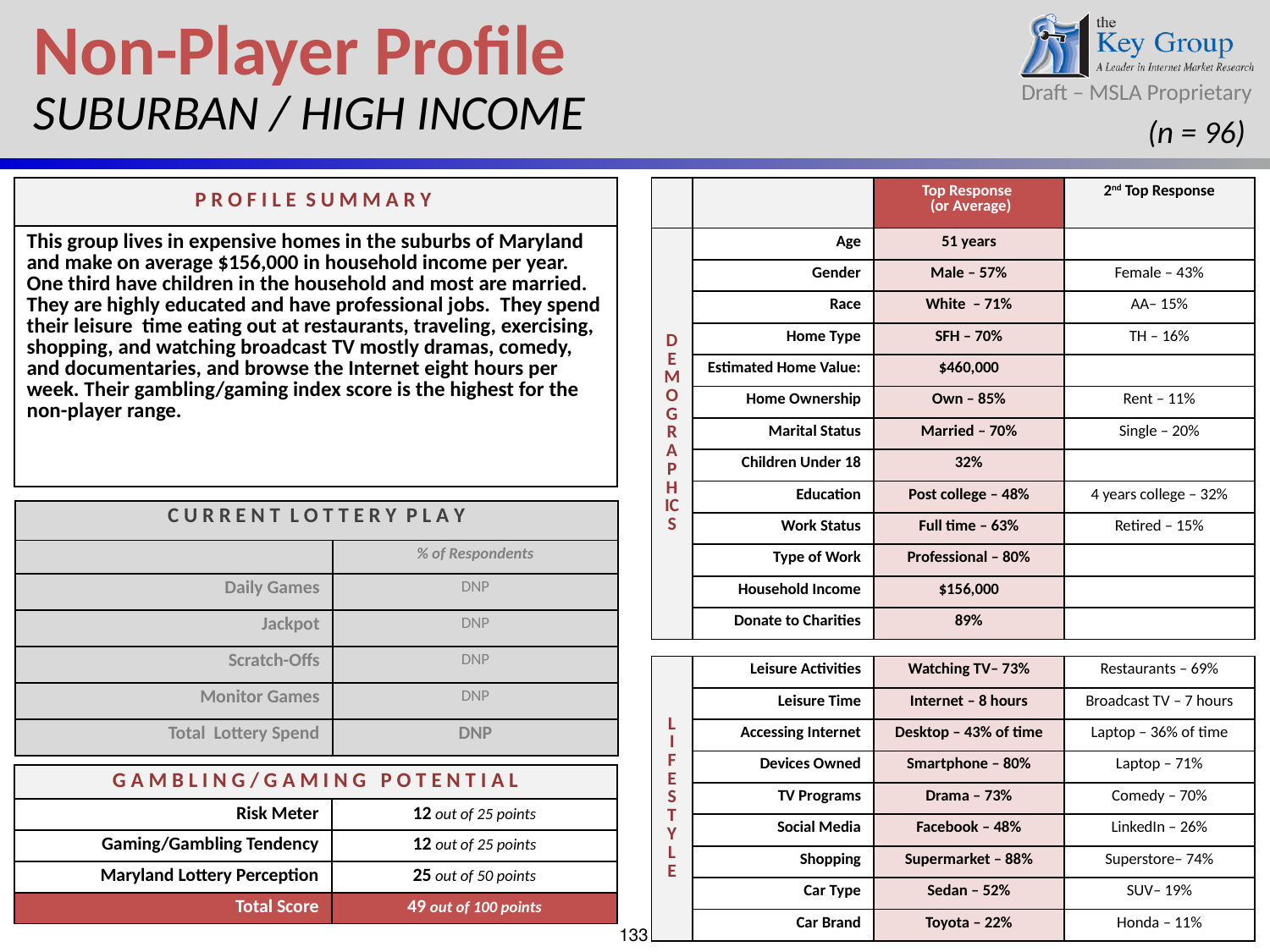

Non-Player Profile
SUBURBAN / HIGH INCOME
(n = 96)
| P R O F I L E S U M M A R Y |
| --- |
| This group lives in expensive homes in the suburbs of Maryland and make on average $156,000 in household income per year. One third have children in the household and most are married. They are highly educated and have professional jobs. They spend their leisure time eating out at restaurants, traveling, exercising, shopping, and watching broadcast TV mostly dramas, comedy, and documentaries, and browse the Internet eight hours per week. Their gambling/gaming index score is the highest for the non-player range. |
|  |  | Top Response (or Average) | 2nd Top Response |
| --- | --- | --- | --- |
| DEMOGRAPHICS | Age | 51 years |  |
|  | Gender | Male – 57% | Female – 43% |
|  | Race | White – 71% | AA– 15% |
|  | Home Type | SFH – 70% | TH – 16% |
|  | Estimated Home Value: | $460,000 |  |
|  | Home Ownership | Own – 85% | Rent – 11% |
|  | Marital Status | Married – 70% | Single – 20% |
|  | Children Under 18 | 32% |  |
|  | Education | Post college – 48% | 4 years college – 32% |
|  | Work Status | Full time – 63% | Retired – 15% |
|  | Type of Work | Professional – 80% |  |
|  | Household Income | $156,000 |  |
|  | Donate to Charities | 89% |  |
|  |  |  |  |
| L I F E S TY L E | Leisure Activities | Watching TV– 73% | Restaurants – 69% |
|  | Leisure Time | Internet – 8 hours | Broadcast TV – 7 hours |
|  | Accessing Internet | Desktop – 43% of time | Laptop – 36% of time |
|  | Devices Owned | Smartphone – 80% | Laptop – 71% |
|  | TV Programs | Drama – 73% | Comedy – 70% |
|  | Social Media | Facebook – 48% | LinkedIn – 26% |
|  | Shopping | Supermarket – 88% | Superstore– 74% |
|  | Car Type | Sedan – 52% | SUV– 19% |
|  | Car Brand | Toyota – 22% | Honda – 11% |
| C U R R E N T L O T T E R Y P L A Y |  |
| --- | --- |
|  | % of Respondents |
| Daily Games | DNP |
| Jackpot | DNP |
| Scratch-Offs | DNP |
| Monitor Games | DNP |
| Total Lottery Spend | DNP |
| G A M B L I N G / G A M I N G P O T E N T I A L |  |
| --- | --- |
| Risk Meter | 12 out of 25 points |
| Gaming/Gambling Tendency | 12 out of 25 points |
| Maryland Lottery Perception | 25 out of 50 points |
| Total Score | 49 out of 100 points |